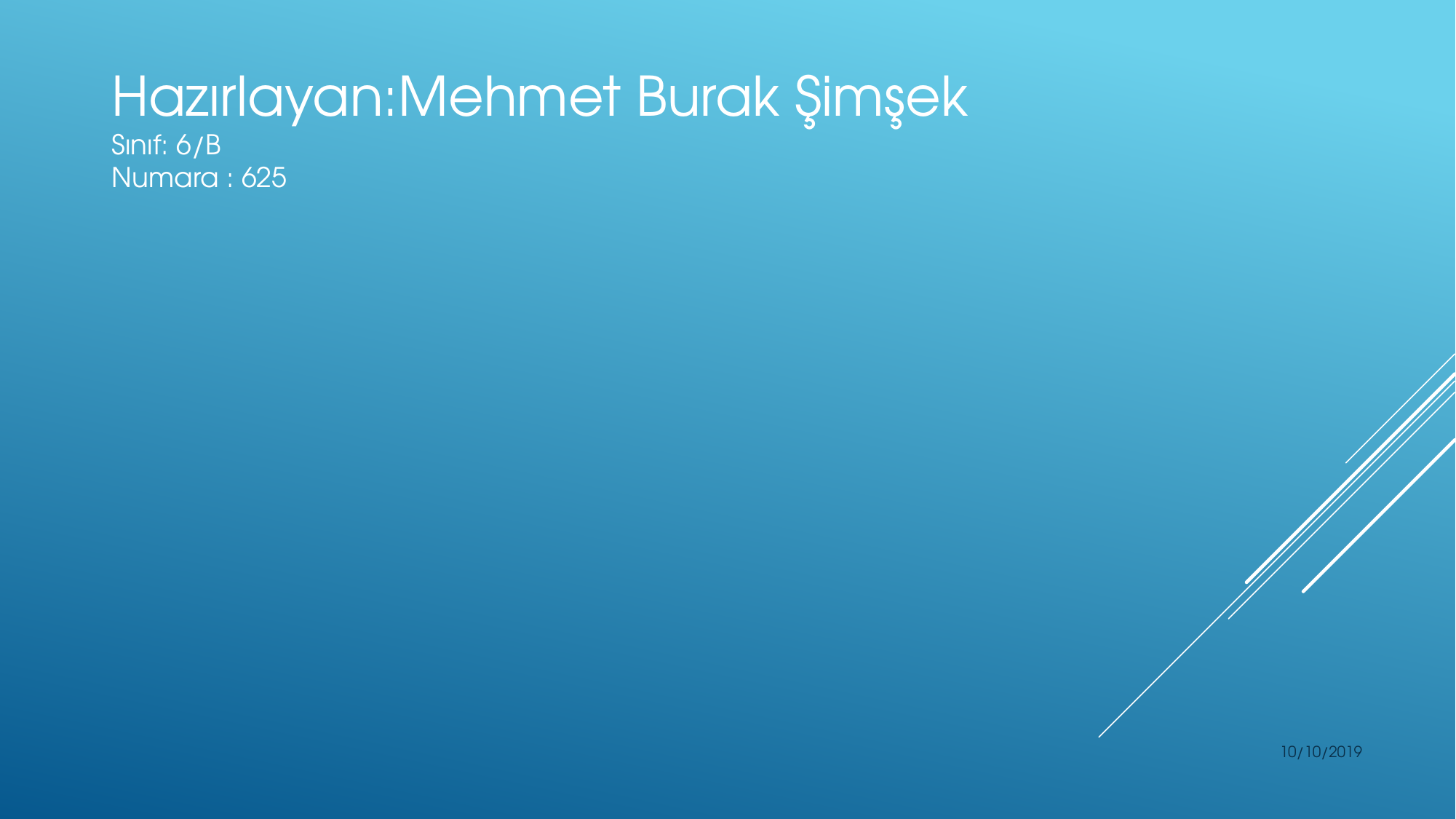

Hazırlayan:Mehmet Burak Şimşek
Sınıf: 6/B
Numara : 625
10/10/2019